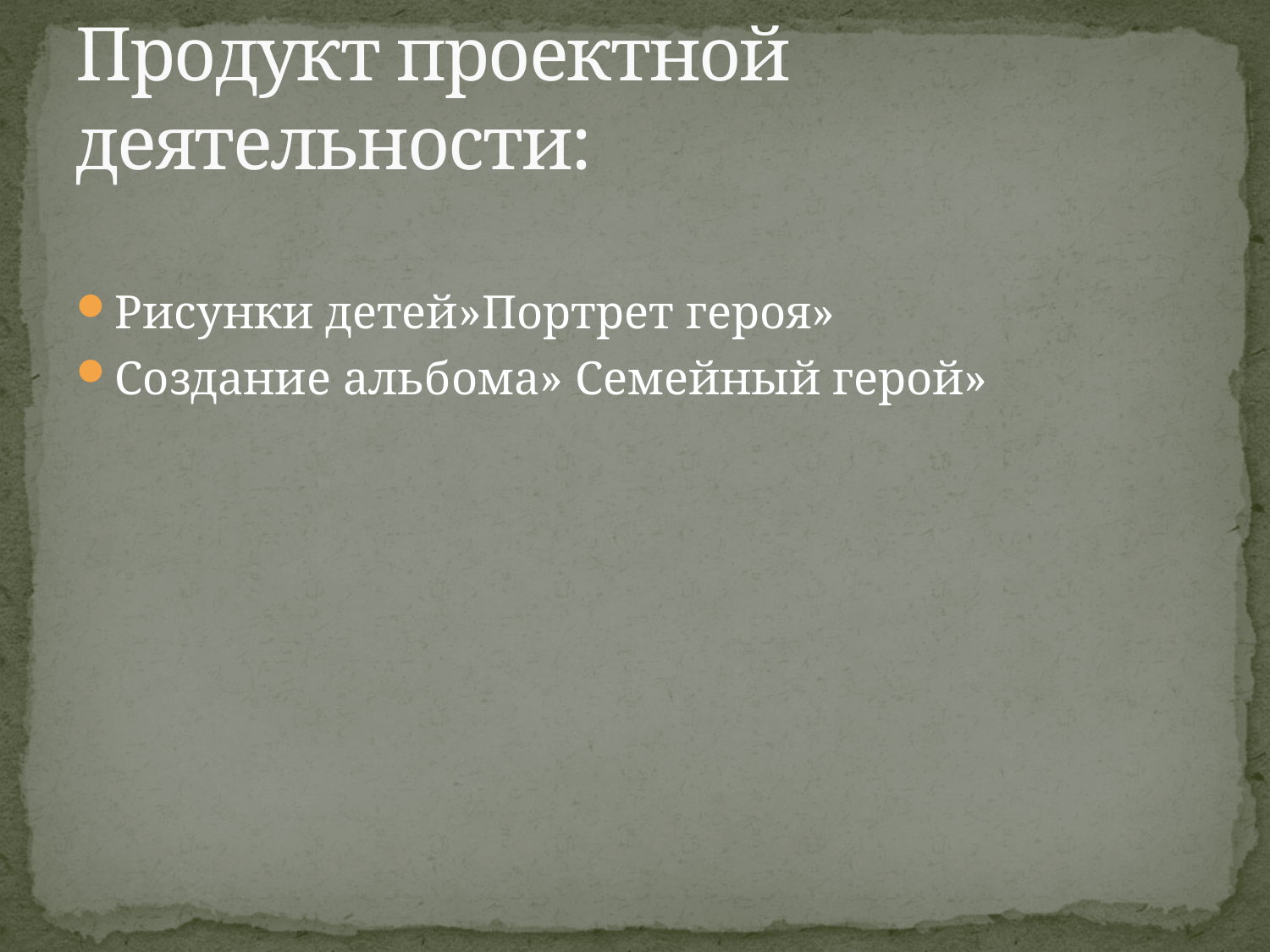

# Продукт проектной деятельности:

Рисунки детей»Портрет героя»
Создание альбома» Семейный герой»